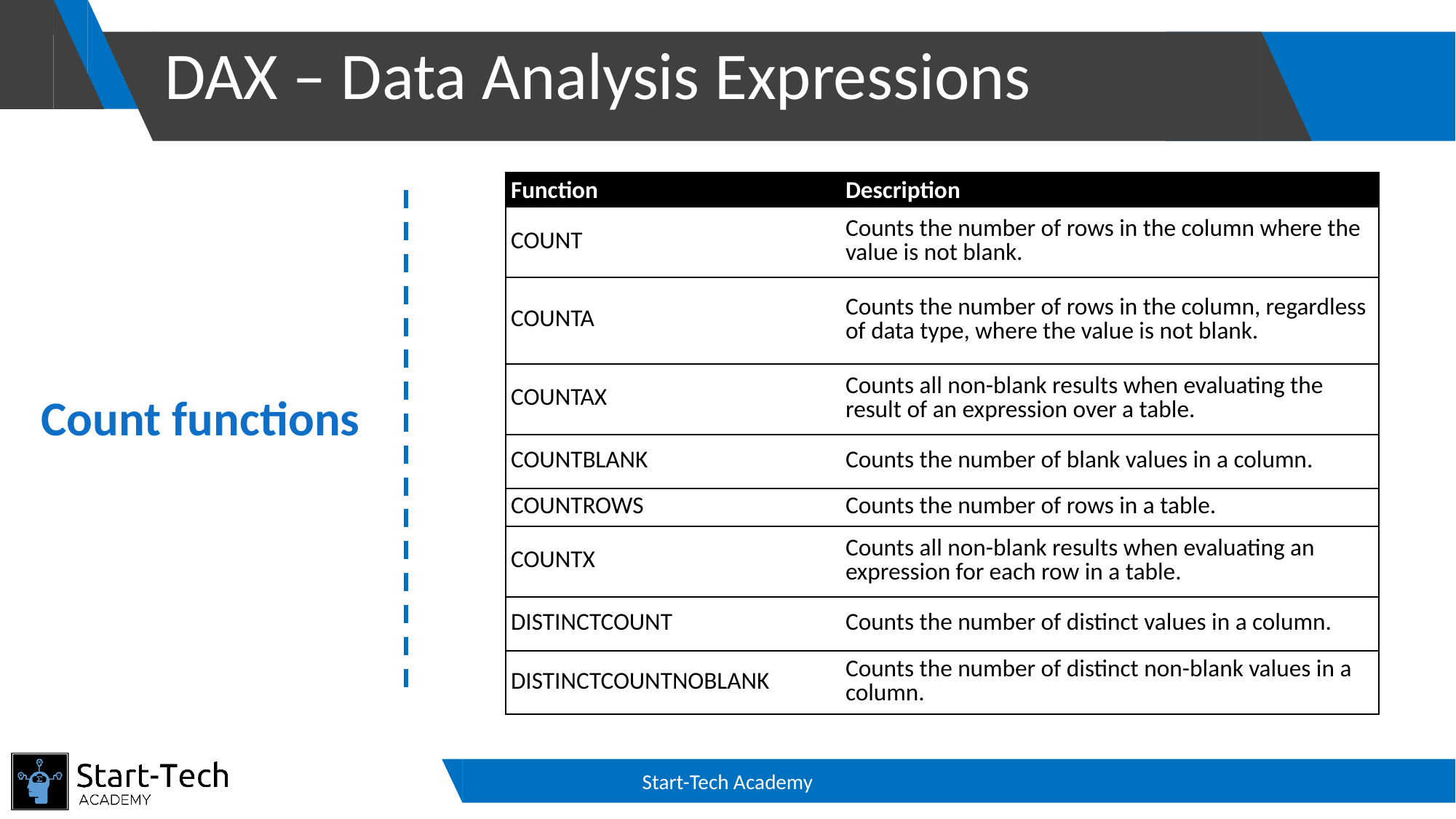

# DAX – Data Analysis Expressions
| Function | Description |
| --- | --- |
| COUNT | Counts the number of rows in the column where the value is not blank. |
| COUNTA | Counts the number of rows in the column, regardless of data type, where the value is not blank. |
| COUNTAX | Counts all non-blank results when evaluating the result of an expression over a table. |
| COUNTBLANK | Counts the number of blank values in a column. |
| COUNTROWS | Counts the number of rows in a table. |
| COUNTX | Counts all non-blank results when evaluating an expression for each row in a table. |
| DISTINCTCOUNT | Counts the number of distinct values in a column. |
| DISTINCTCOUNTNOBLANK | Counts the number of distinct non-blank values in a column. |
Count functions
Start-Tech Academy